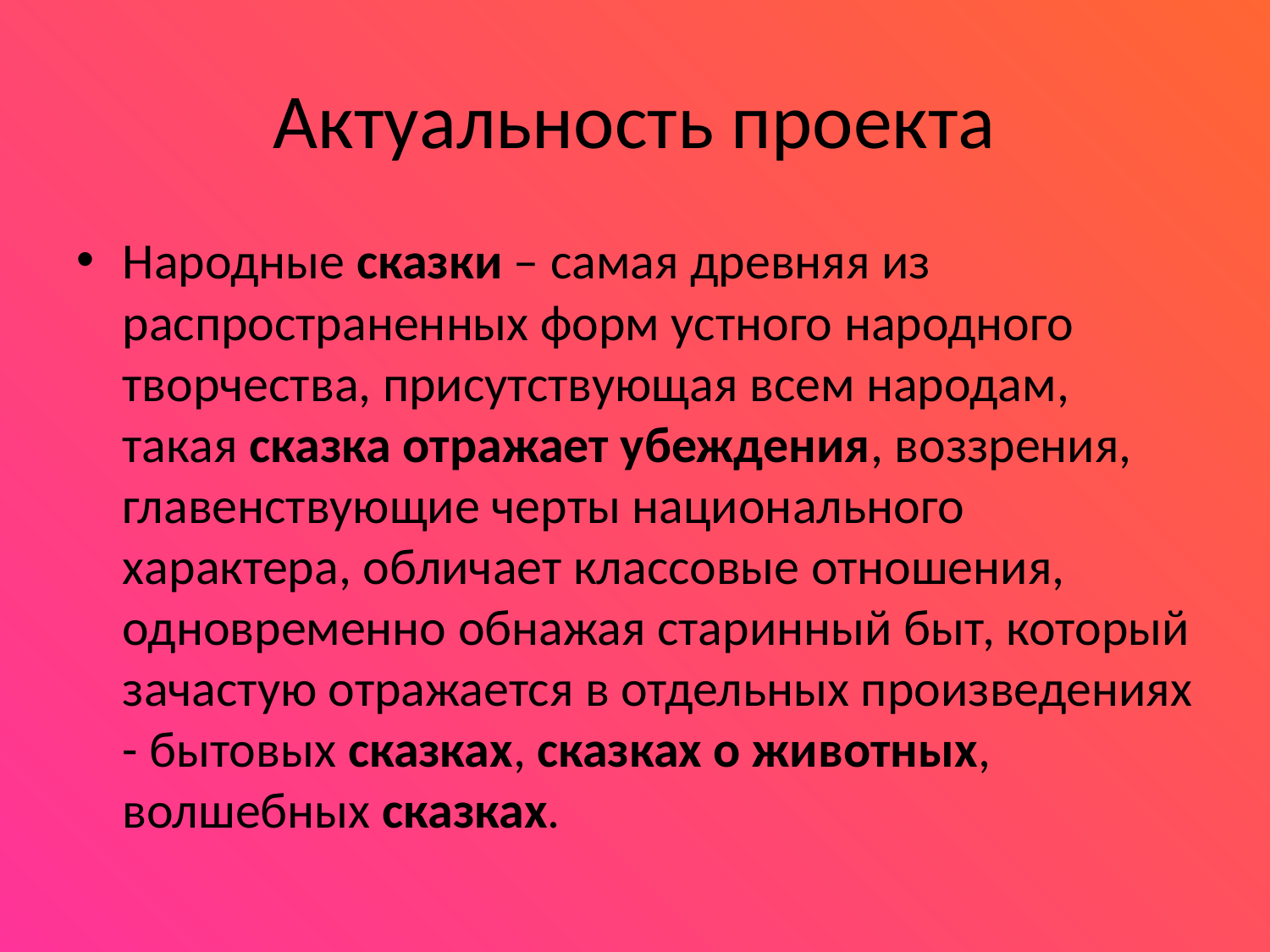

# Актуальность проекта
Народные сказки – самая древняя из распространенных форм устного народного творчества, присутствующая всем народам, такая сказка отражает убеждения, воззрения, главенствующие черты национального характера, обличает классовые отношения, одновременно обнажая старинный быт, который зачастую отражается в отдельных произведениях - бытовых сказках, сказках о животных, волшебных сказках.